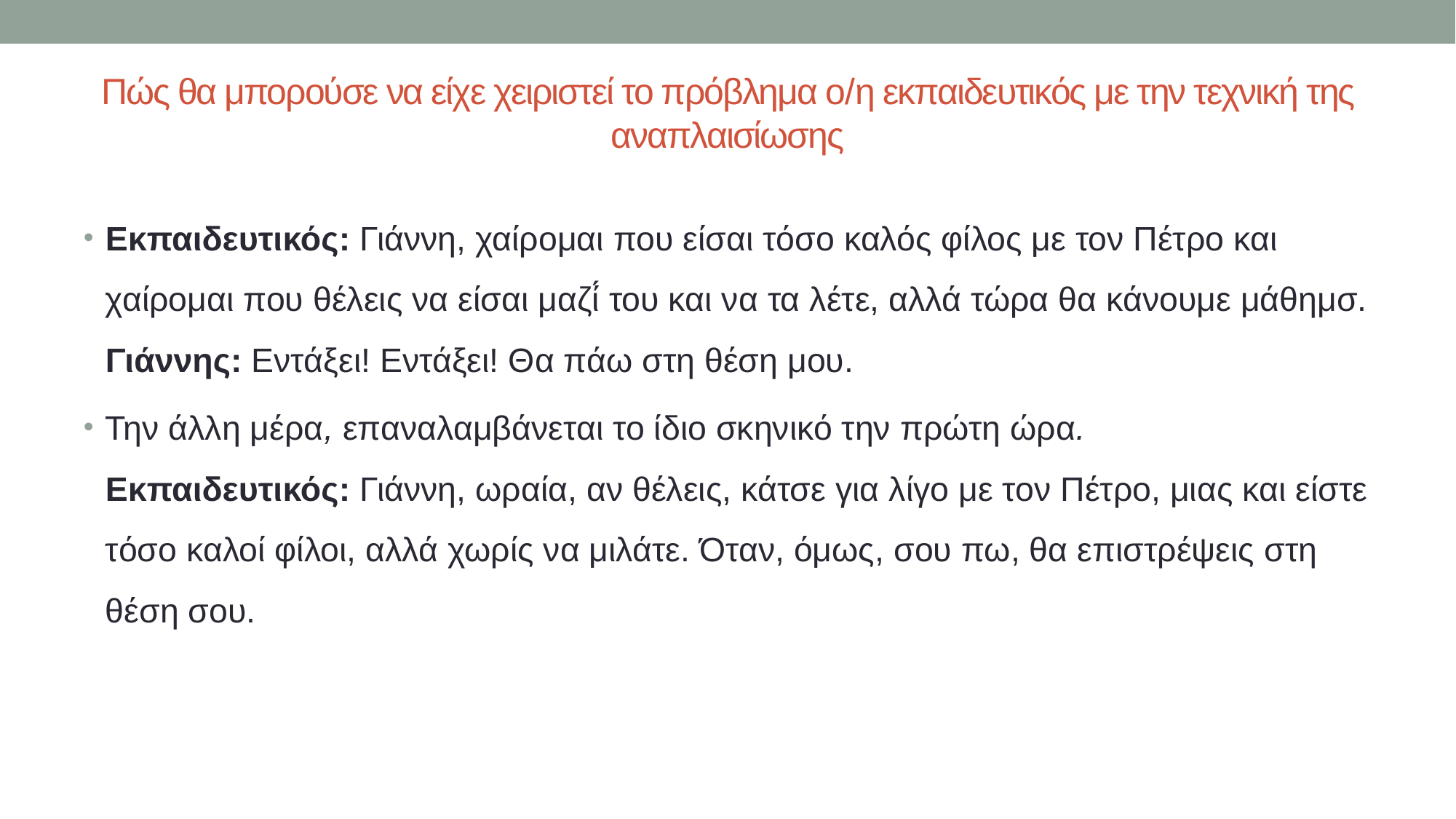

# Πώς θα μπορούσε να είχε χειριστεί το πρόβλημα ο/η εκπαιδευτικός με την τεχνική της αναπλαισίωσης
Εκπαιδευτικός: Γιάννη, χαίρομαι που είσαι τόσο καλός φίλος με τον Πέτρο και χαίρομαι που θέλεις να είσαι μαζί́ του και να τα λέτε, αλλά τώρα θα κάνουμε μάθημσ.
Γιάννης: Εντάξει! Εντάξει! Θα πάω στη θέση μου.
Την άλλη μέρα, επαναλαμβάνεται το ίδιο σκηνικό την πρώτη ώρα.
Εκπαιδευτικός: Γιάννη, ωραία, αν θέλεις, κάτσε για λίγο με τον Πέτρο, μιας και είστε τόσο καλοί φίλοι, αλλά χωρίς να μιλάτε. Όταν, όμως, σου πω, θα επιστρέψεις στη θέση σου.